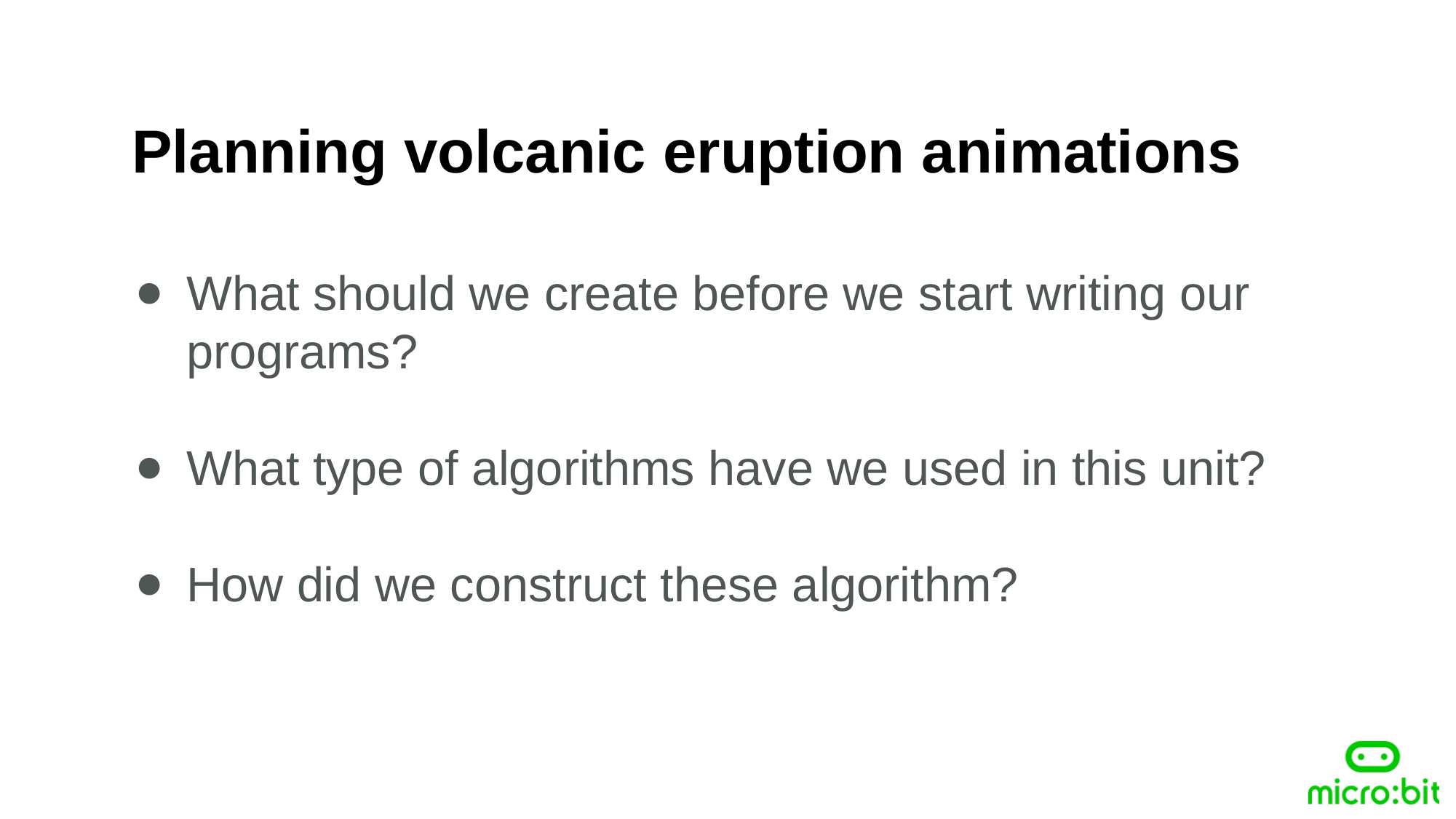

Planning volcanic eruption animations

What should we create before we start writing our programs?

What type of algorithms have we used in this unit?

How did we construct these algorithm?